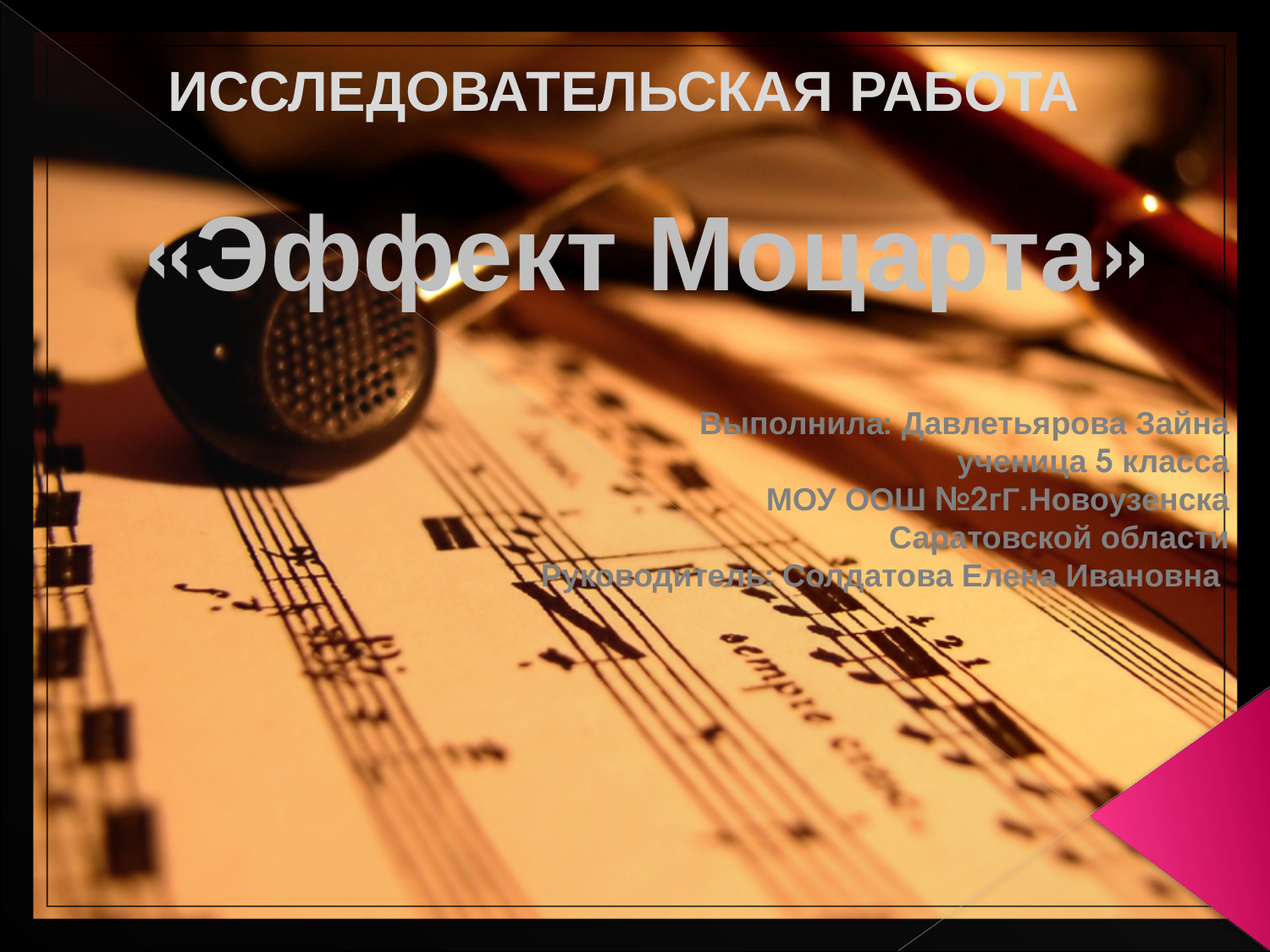

# ИССЛЕДОВАТЕЛЬСКАЯ РАБОТА
«Эффект Моцарта»
Выполнила: Давлетьярова Зайна
ученица 5 класса
МОУ ООШ №2гГ.Новоузенска
Саратовской области
Руководитель: Солдатова Елена Ивановна